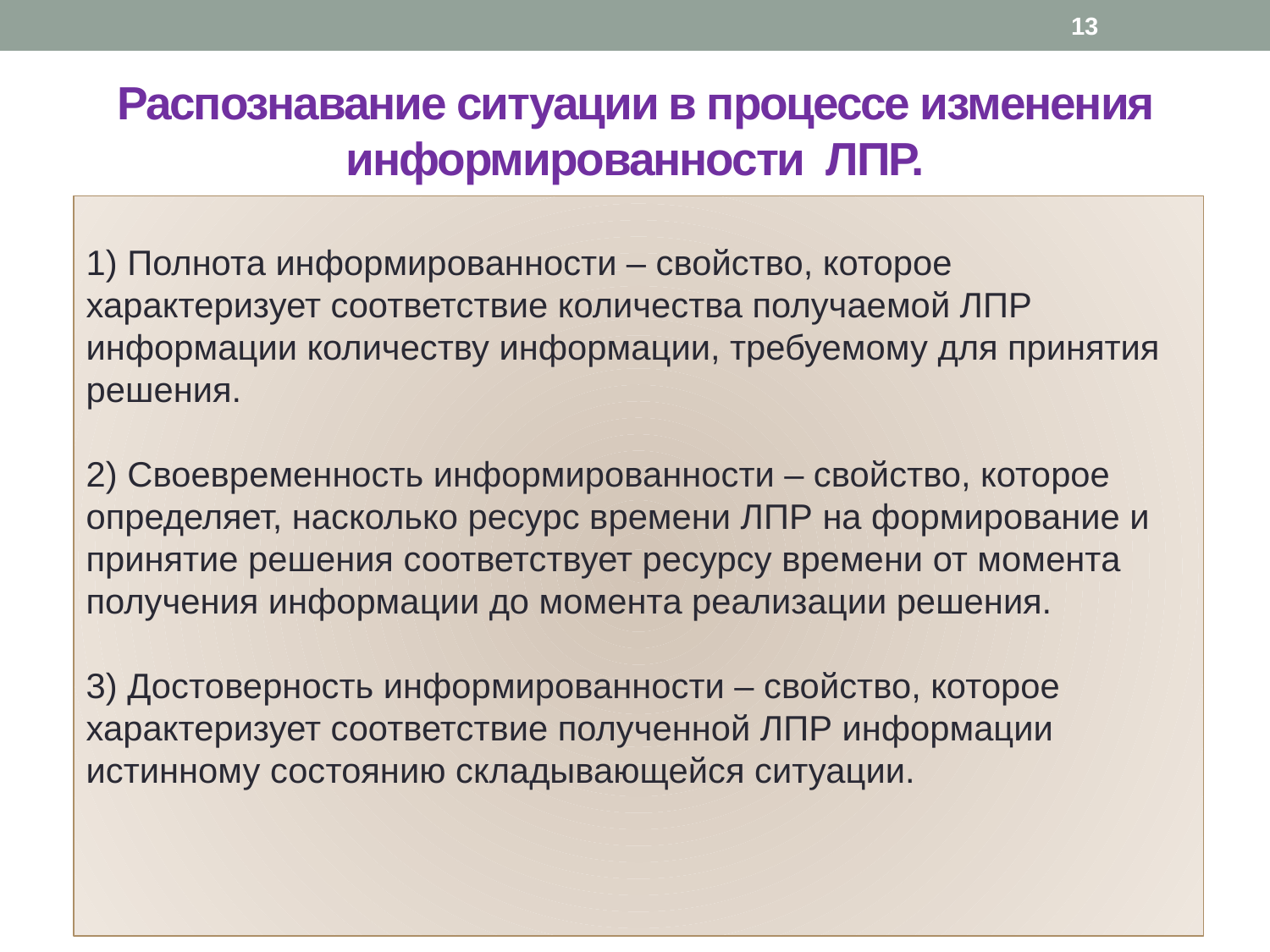

13
# Распознавание ситуации в процессе изменения информированности  ЛПР.
1) Полнота информированности – свойство, которое характеризует соответствие количества получаемой ЛПР информации количеству информации, требуемому для принятия решения.

2) Своевременность информированности – свойство, которое определяет, насколько ресурс времени ЛПР на формирование и принятие решения соответствует ресурсу времени от момента получения информации до момента реализации решения.

3) Достоверность информированности – свойство, которое характеризует соответствие полученной ЛПР информации истинному состоянию складывающейся ситуации.